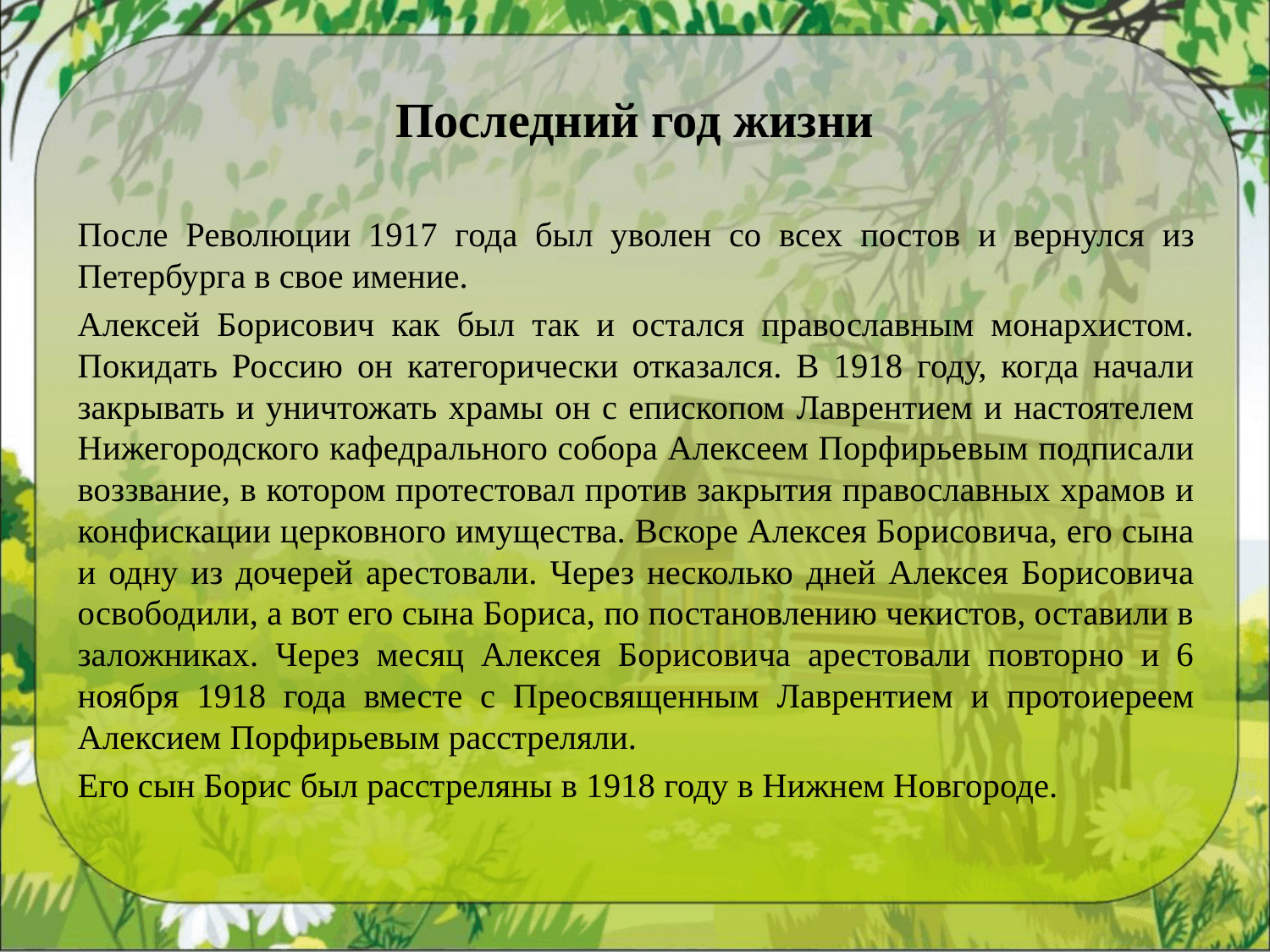

# Последний год жизни
После Революции 1917 года был уволен со всех постов и вернулся из Петербурга в свое имение.
Алексей Борисович как был так и остался православным монархистом. Покидать Россию он категорически отказался. В 1918 году, когда начали закрывать и уничтожать храмы он с епископом Лаврентием и настоятелем Нижегородского кафедрального собора Алексеем Порфирьевым подписали воззвание, в котором протестовал против закрытия православных храмов и конфискации церковного имущества. Вскоре Алексея Борисовича, его сына и одну из дочерей арестовали. Через несколько дней Алексея Борисовича освободили, а вот его сына Бориса, по постановлению чекистов, оставили в заложниках. Через месяц Алексея Борисовича арестовали повторно и 6 ноября 1918 года вместе с Преосвященным Лаврентием и протоиереем Алексием Порфирьевым расстреляли.
Его сын Борис был расстреляны в 1918 году в Нижнем Новгороде.